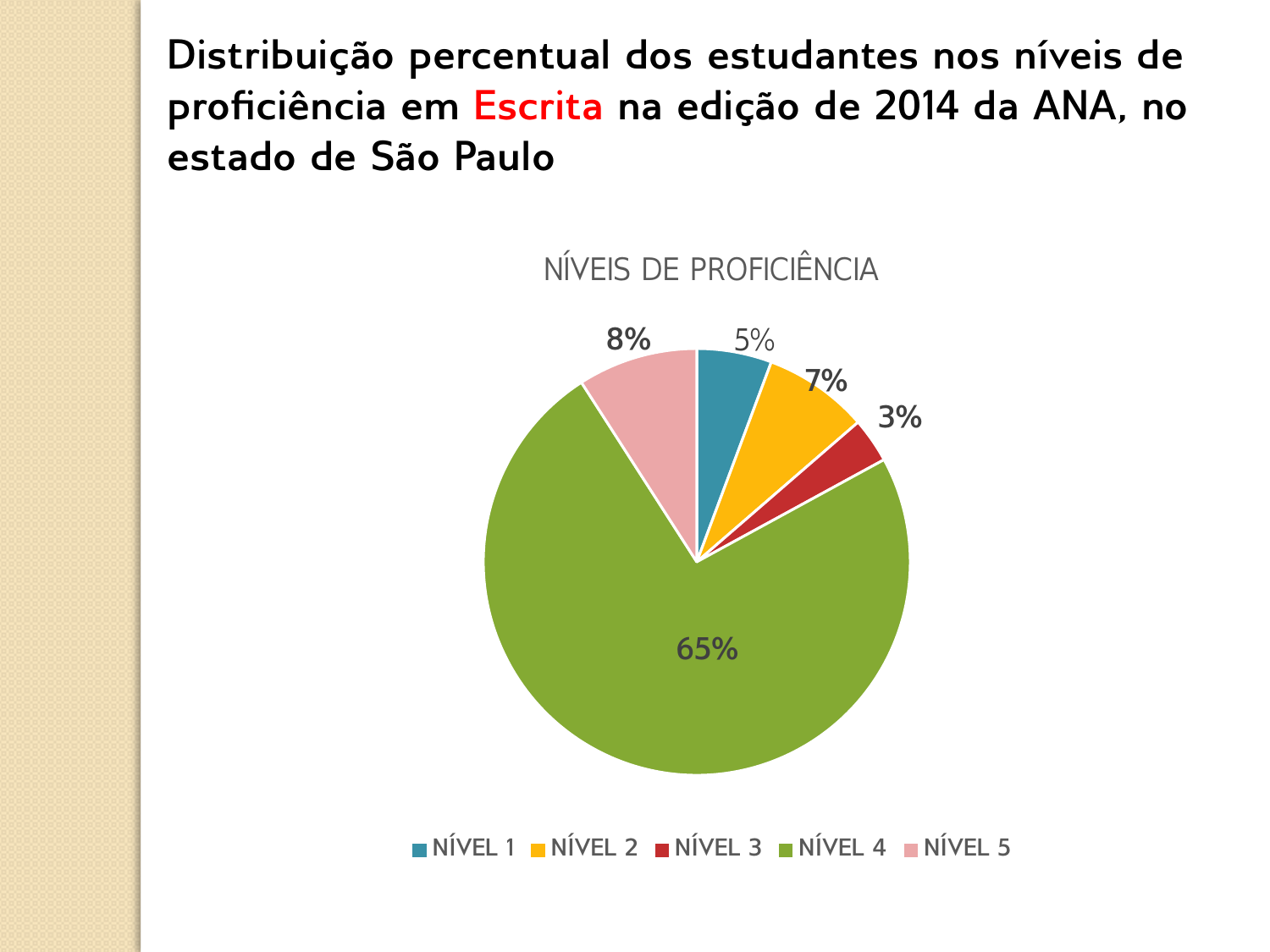

Distribuição percentual dos estudantes nos níveis de proficiência em Escrita na edição de 2014 da ANA, no estado de São Paulo

### Chart: NÍVEIS DE PROFICIÊNCIA

| Category | Vendas |
|---|---|
| NÍVEL 1 | 0.05 |
| NÍVEL 2 | 0.07 |
| NÍVEL 3 | 0.03 |
| NÍVEL 4 | 0.65 |
| NÍVEL 5 | 0.08 |